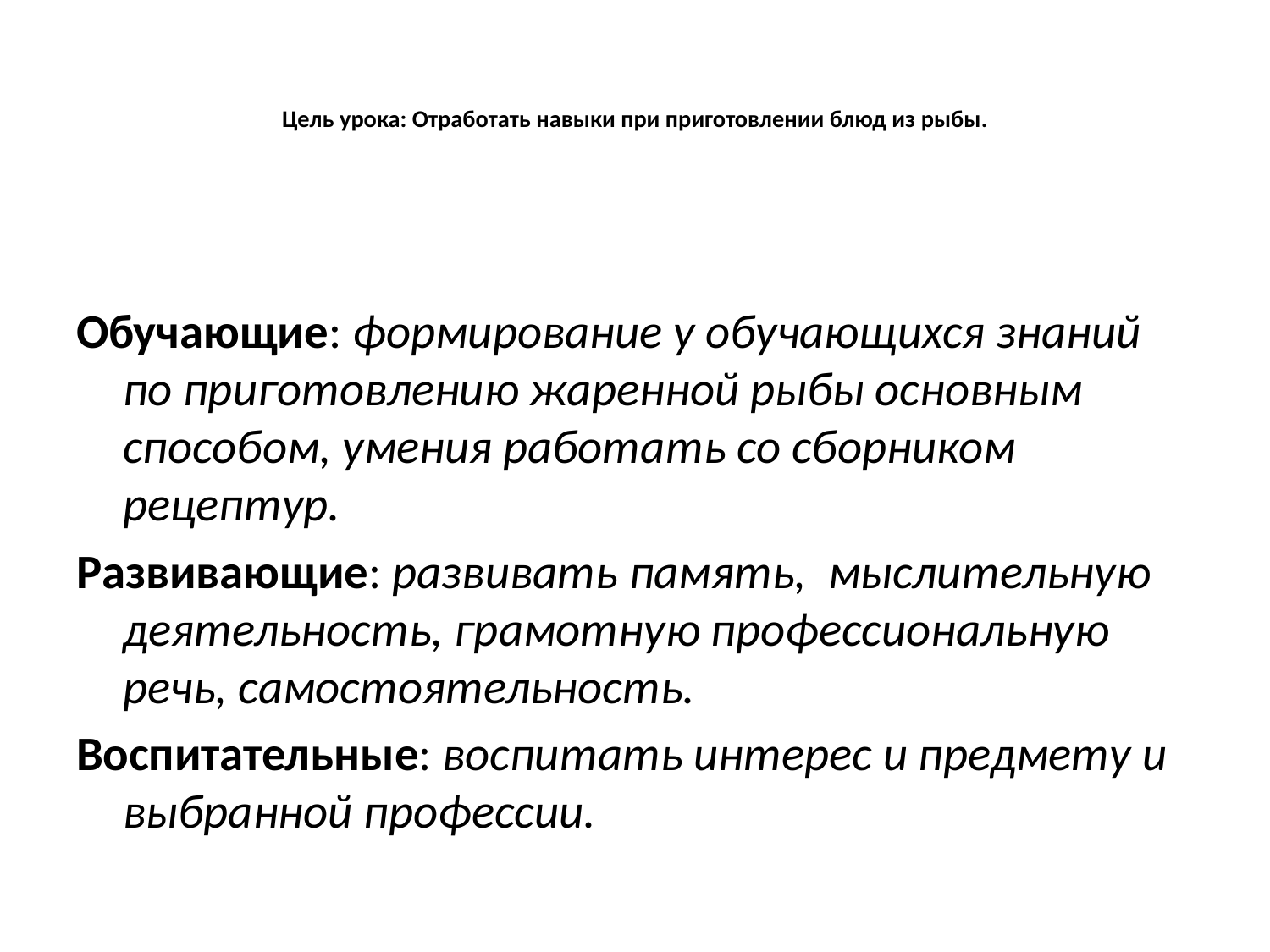

# Цель урока: Отработать навыки при приготовлении блюд из рыбы.

Обучающие: формирование у обучающихся знаний по приготовлению жаренной рыбы основным способом, умения работать со сборником рецептур.
Развивающие: развивать память,  мыслительную деятельность, грамотную профессиональную речь, самостоятельность.
Воспитательные: воспитать интерес и предмету и выбранной профессии.